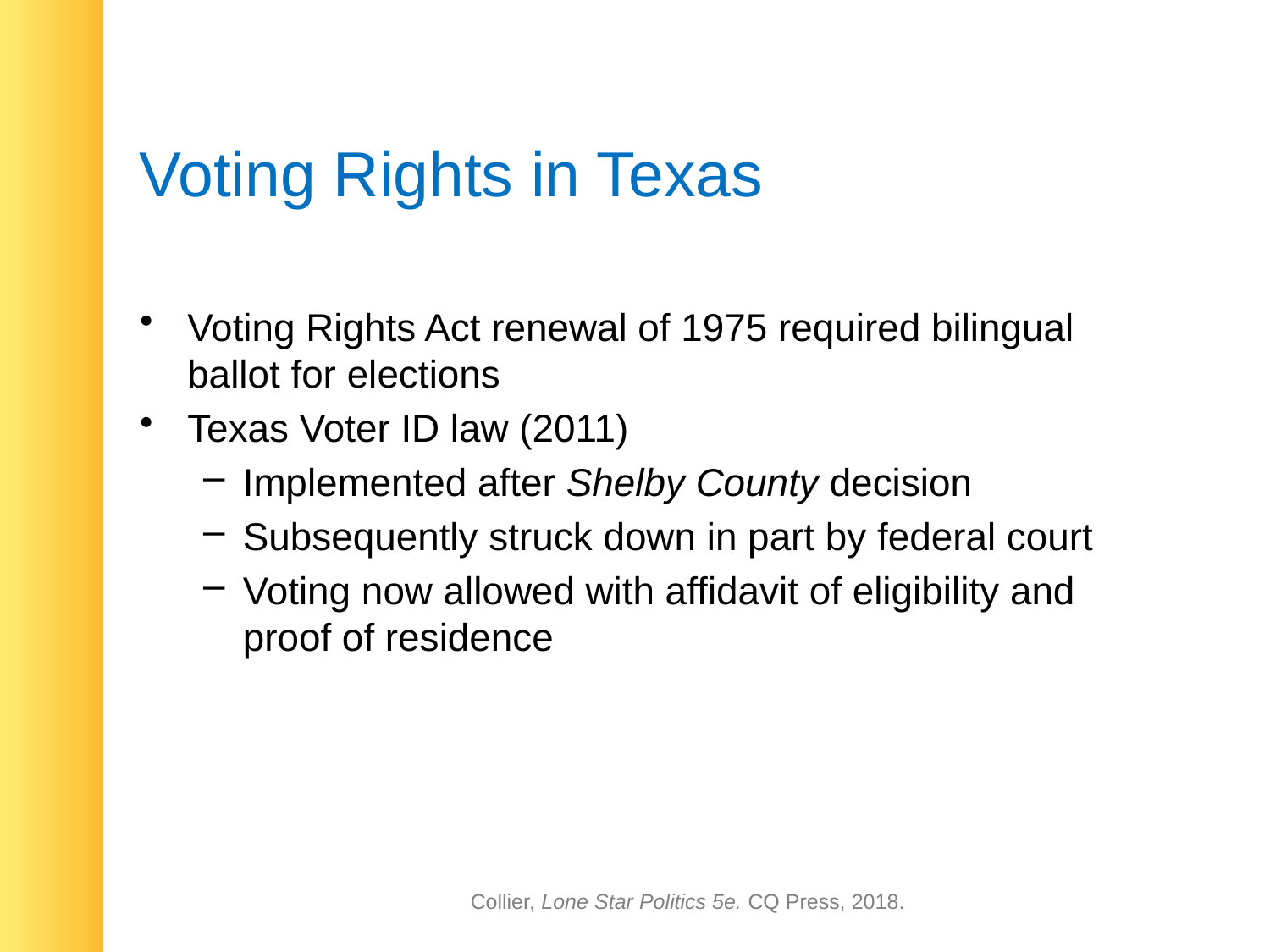

# Voting Rights in Texas
Voting Rights Act renewal of 1975 required bilingual ballot for elections
Texas Voter ID law (2011)
Implemented after Shelby County decision
Subsequently struck down in part by federal court
Voting now allowed with affidavit of eligibility and proof of residence
Collier, Lone Star Politics 5e. CQ Press, 2018.